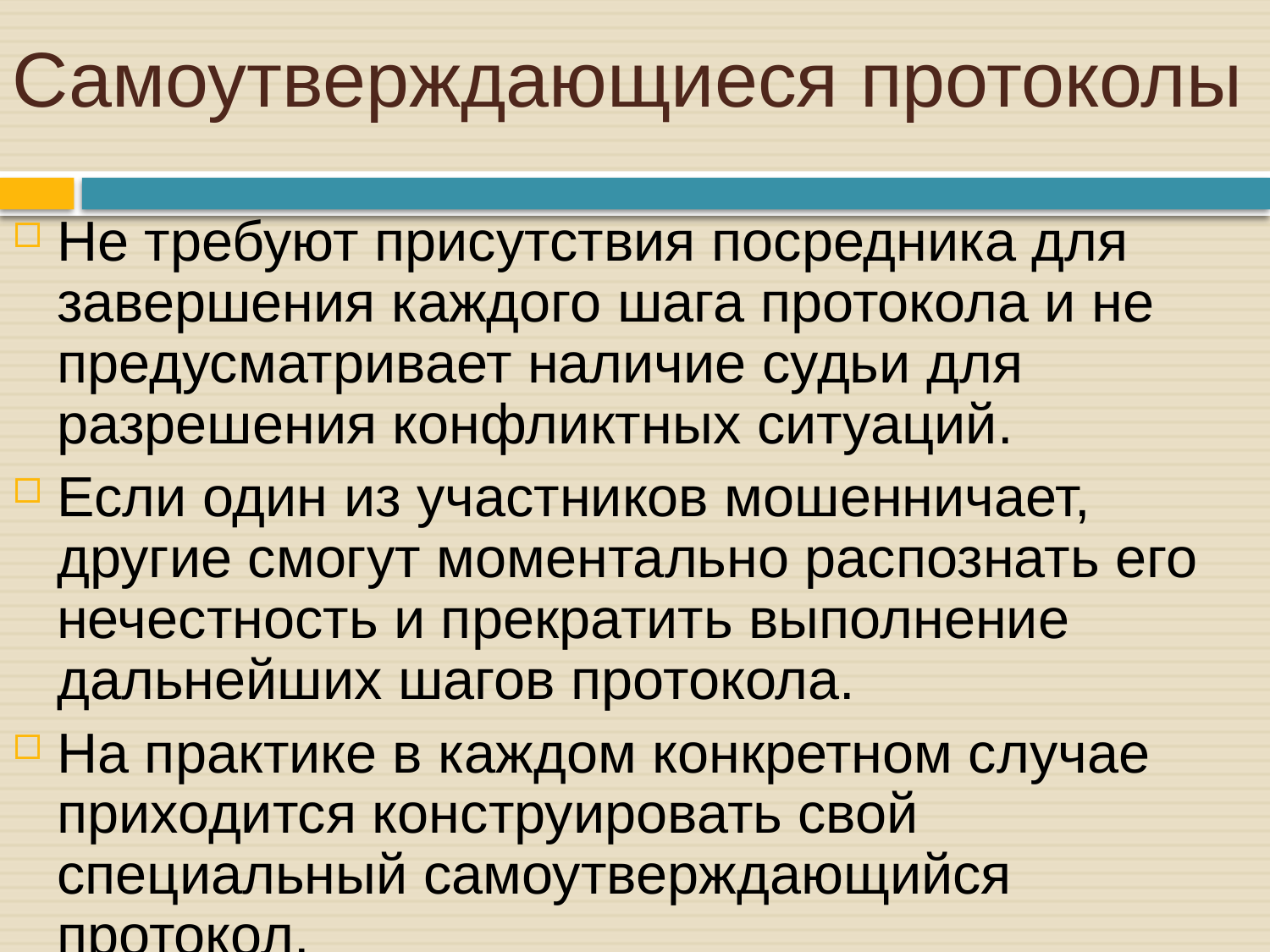

# Самоутверждающиеся протоколы
Не требуют присутствия посредника для завершения каждого шага протокола и не предусматривает наличие судьи для разрешения конфликтных ситуаций.
Если один из участников мошенничает, другие смогут моментально распознать его нечестность и прекратить выполнение дальнейших шагов протокола.
На практике в каждом конкретном случае приходится конструировать свой специальный самоутверждающийся протокол.